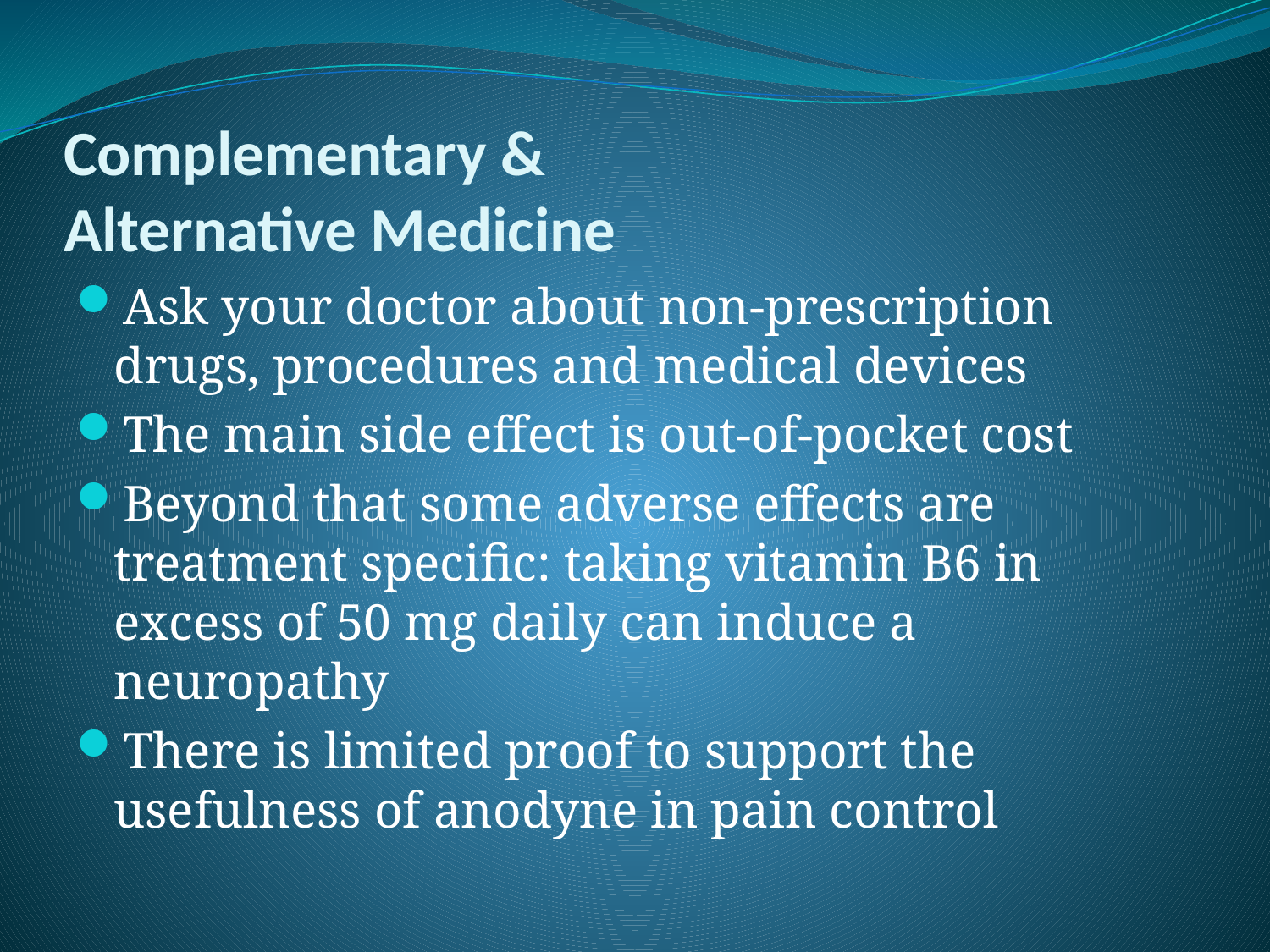

# Complementary & Alternative Medicine
Ask your doctor about non-prescription drugs, procedures and medical devices
The main side effect is out-of-pocket cost
Beyond that some adverse effects are treatment specific: taking vitamin B6 in excess of 50 mg daily can induce a neuropathy
There is limited proof to support the usefulness of anodyne in pain control